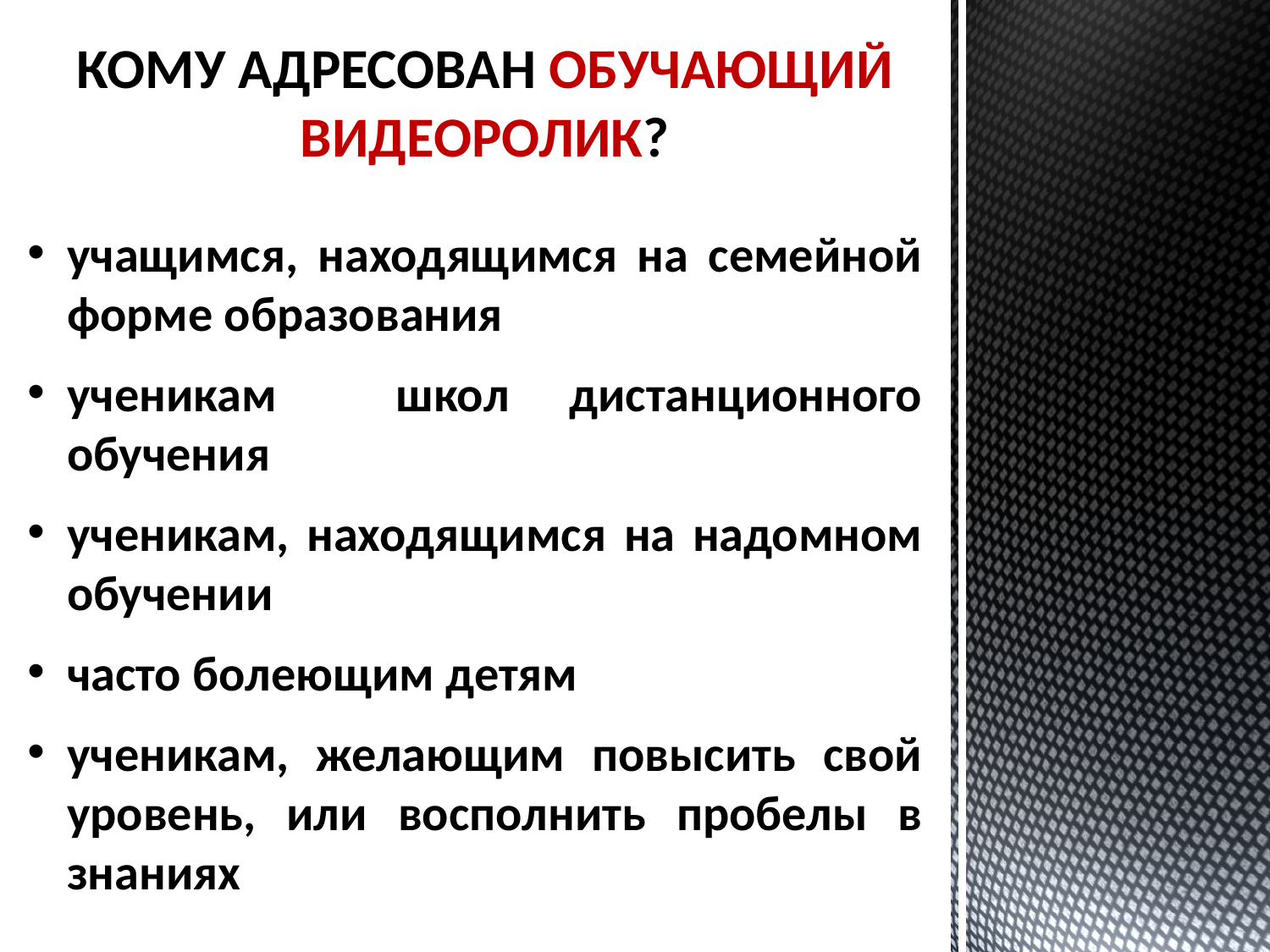

КОМУ АДРЕСОВАН ОБУЧАЮЩИЙ ВИДЕОРОЛИК?
учащимся, находящимся на семейной форме образования
ученикам  школ дистанционного обучения
ученикам, находящимся на надомном обучении
часто болеющим детям
ученикам, желающим повысить свой уровень, или восполнить пробелы в знаниях